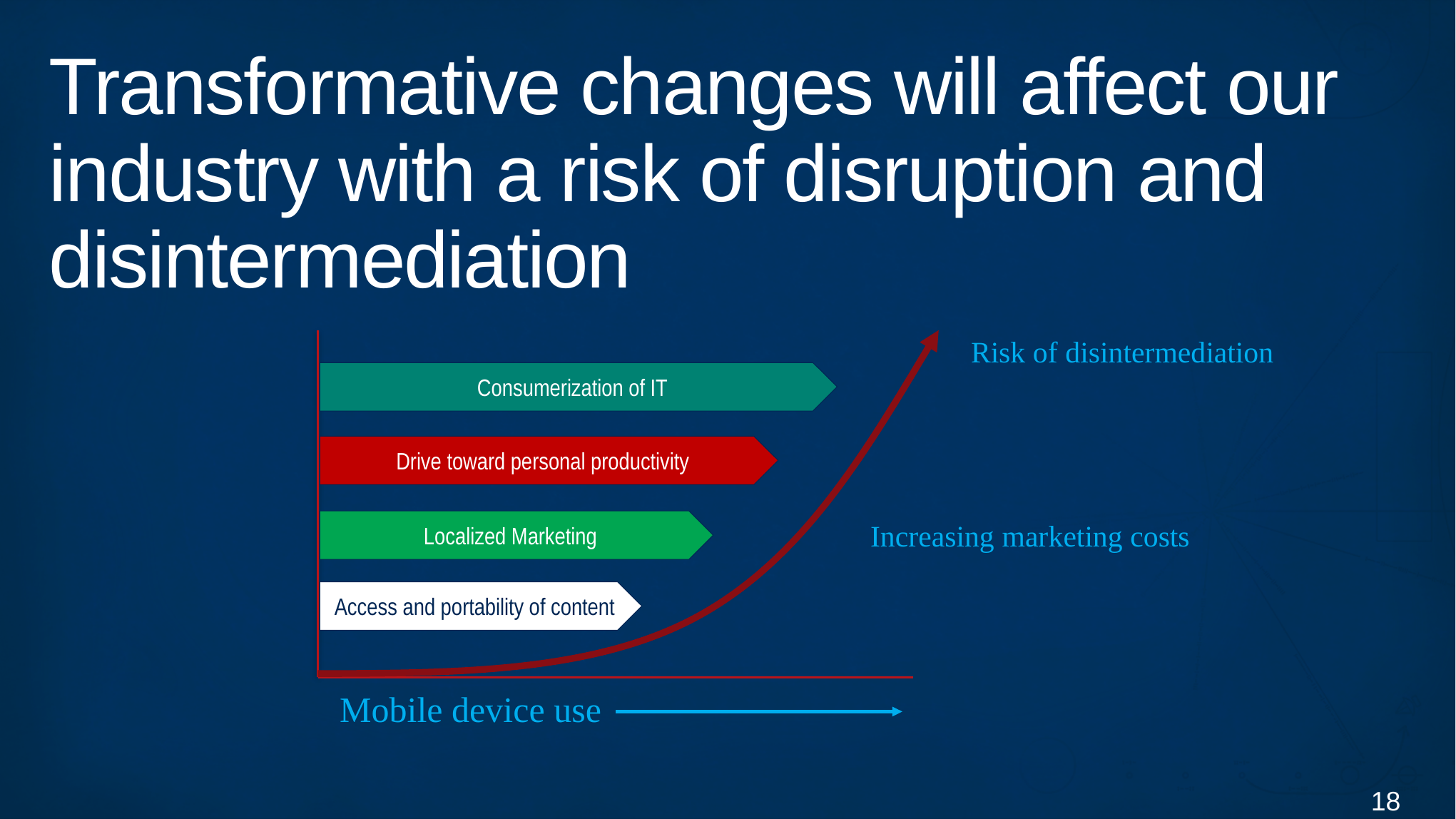

# Transformative changes will affect our industry with a risk of disruption and disintermediation

Risk of disintermediation
Consumerization of IT
Drive toward personal productivity
Localized Marketing
Increasing marketing costs
Access and portability of content
Mobile device use
18